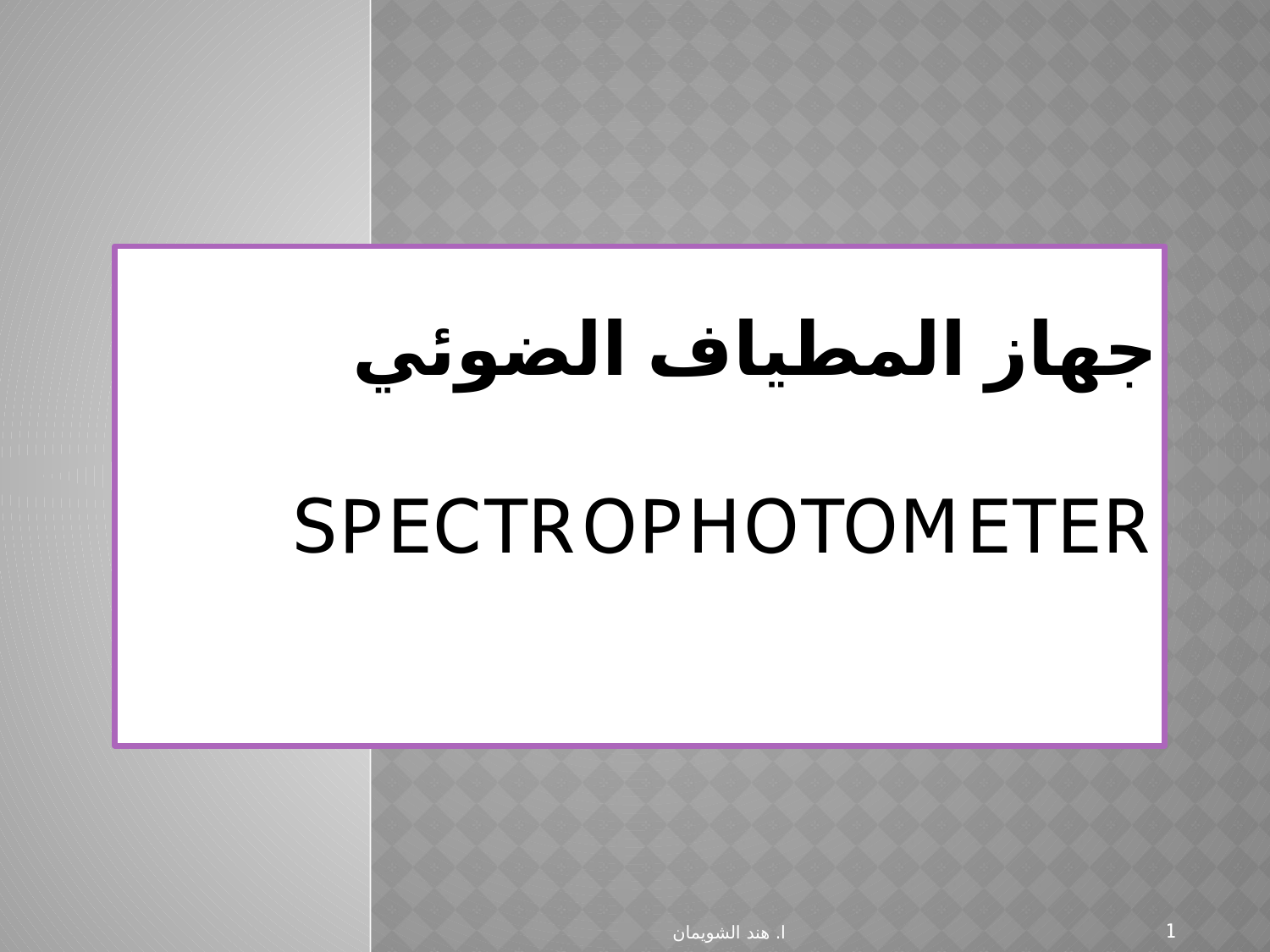

# جهاز المطياف الضوئي spectrophotometer
1
ا. هند الشويمان